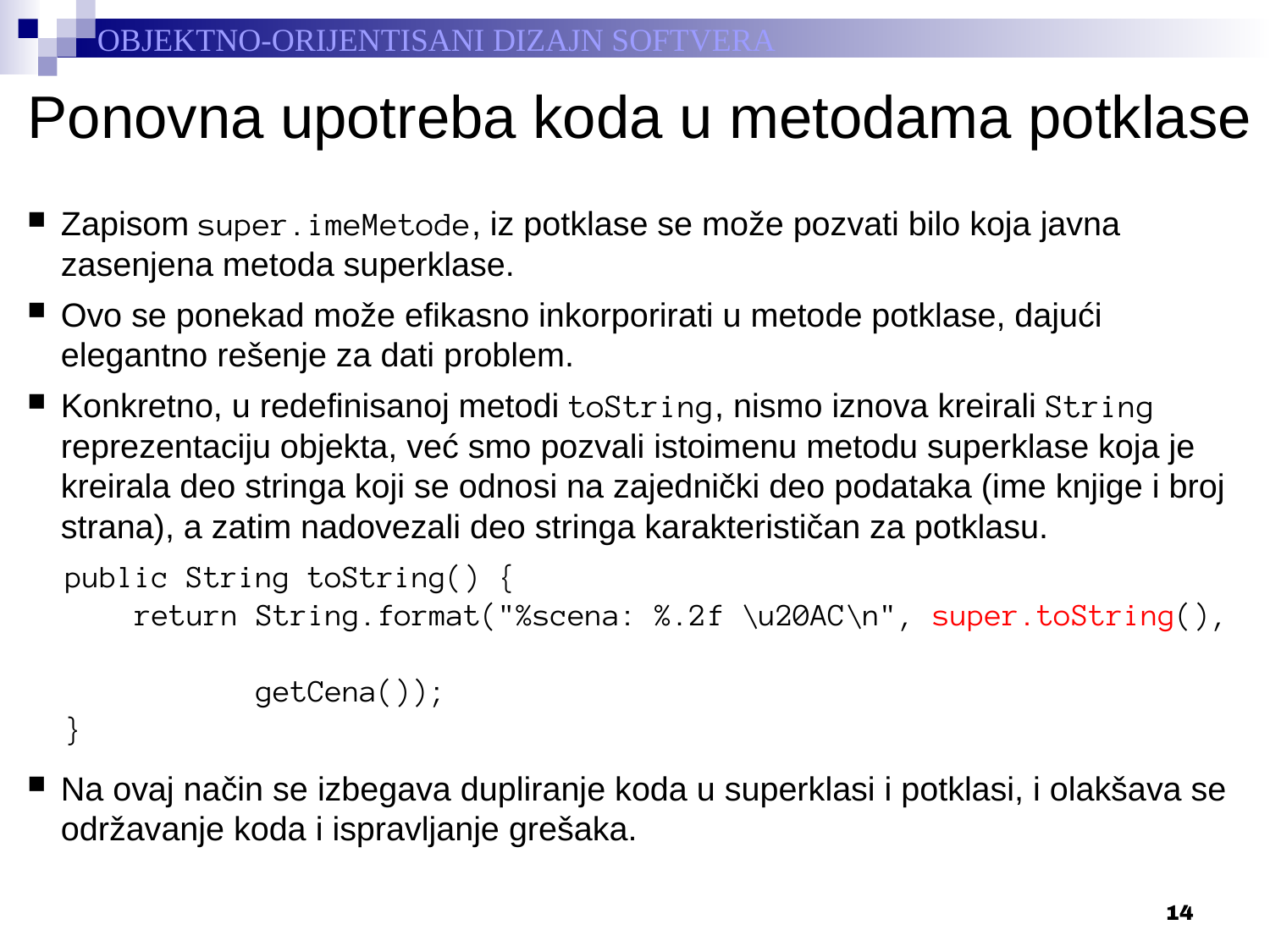

# Ponovna upotreba koda u metodama potklase
Zapisom super.imeMetode, iz potklase se može pozvati bilo koja javna zasenjena metoda superklase.
Ovo se ponekad može efikasno inkorporirati u metode potklase, dajući elegantno rešenje za dati problem.
Konkretno, u redefinisanoj metodi toString, nismo iznova kreirali String reprezentaciju objekta, već smo pozvali istoimenu metodu superklase koja je kreirala deo stringa koji se odnosi na zajednički deo podataka (ime knjige i broj strana), a zatim nadovezali deo stringa karakterističan za potklasu.
public String toString() {
    return String.format("%scena: %.2f \u20AC\n", super.toString(),
           getCena());
}
Na ovaj način se izbegava dupliranje koda u superklasi i potklasi, i olakšava se održavanje koda i ispravljanje grešaka.
14